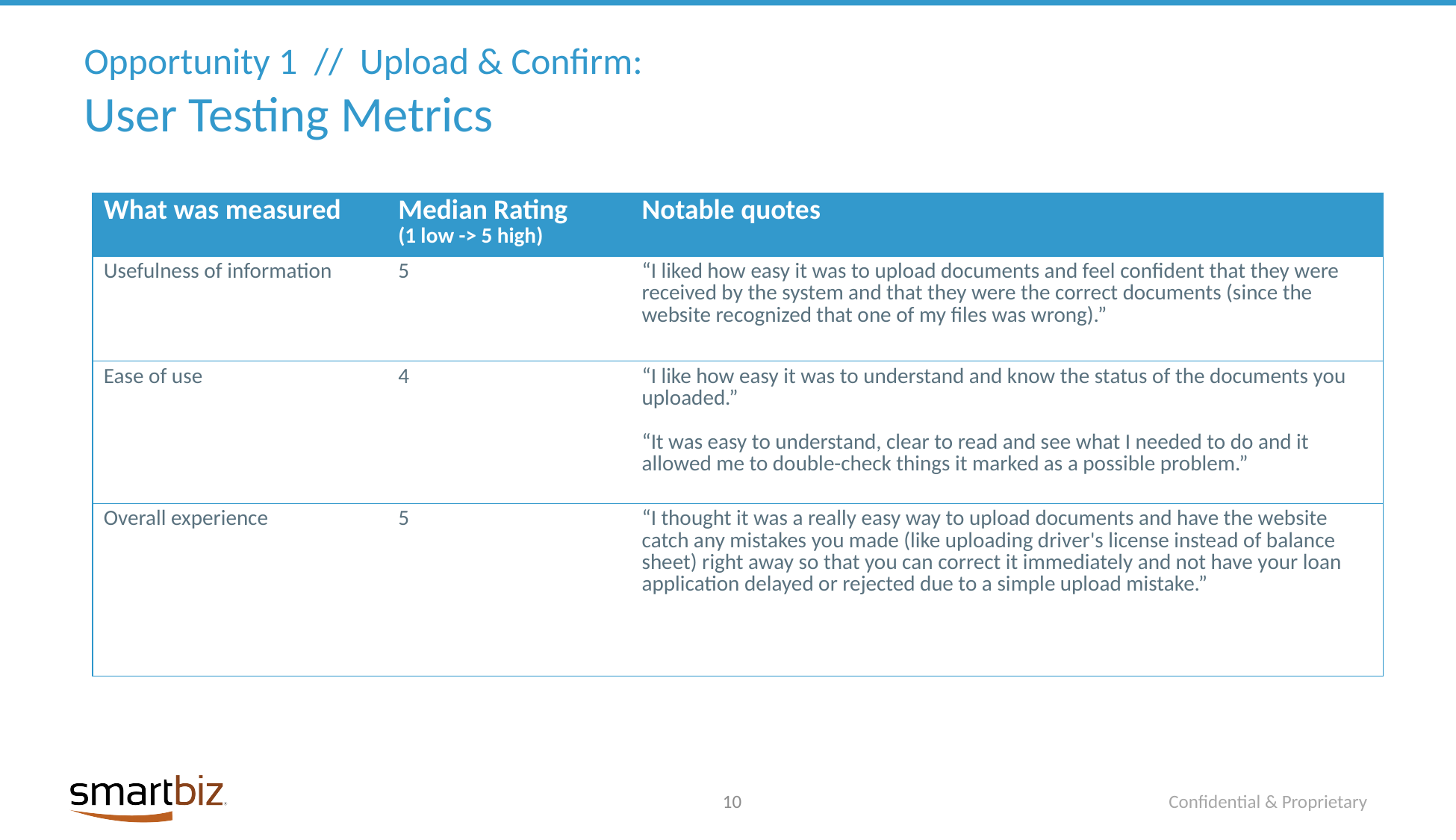

Opportunity 1  //  Upload & Confirm:
User Testing Metrics

| What was measured | Median Rating (1 low -> 5 high) | Notable quotes |
| --- | --- | --- |
| Usefulness of information | 5 | “I liked how easy it was to upload documents and feel confident that they were received by the system and that they were the correct documents (since the website recognized that one of my files was wrong).” |
| Ease of use | 4 | “I like how easy it was to understand and know the status of the documents you uploaded.” “It was easy to understand, clear to read and see what I needed to do and it allowed me to double-check things it marked as a possible problem.” |
| Overall experience | 5 | “I thought it was a really easy way to upload documents and have the website catch any mistakes you made (like uploading driver's license instead of balance sheet) right away so that you can correct it immediately and not have your loan application delayed or rejected due to a simple upload mistake.” |
10
Confidential & Proprietary